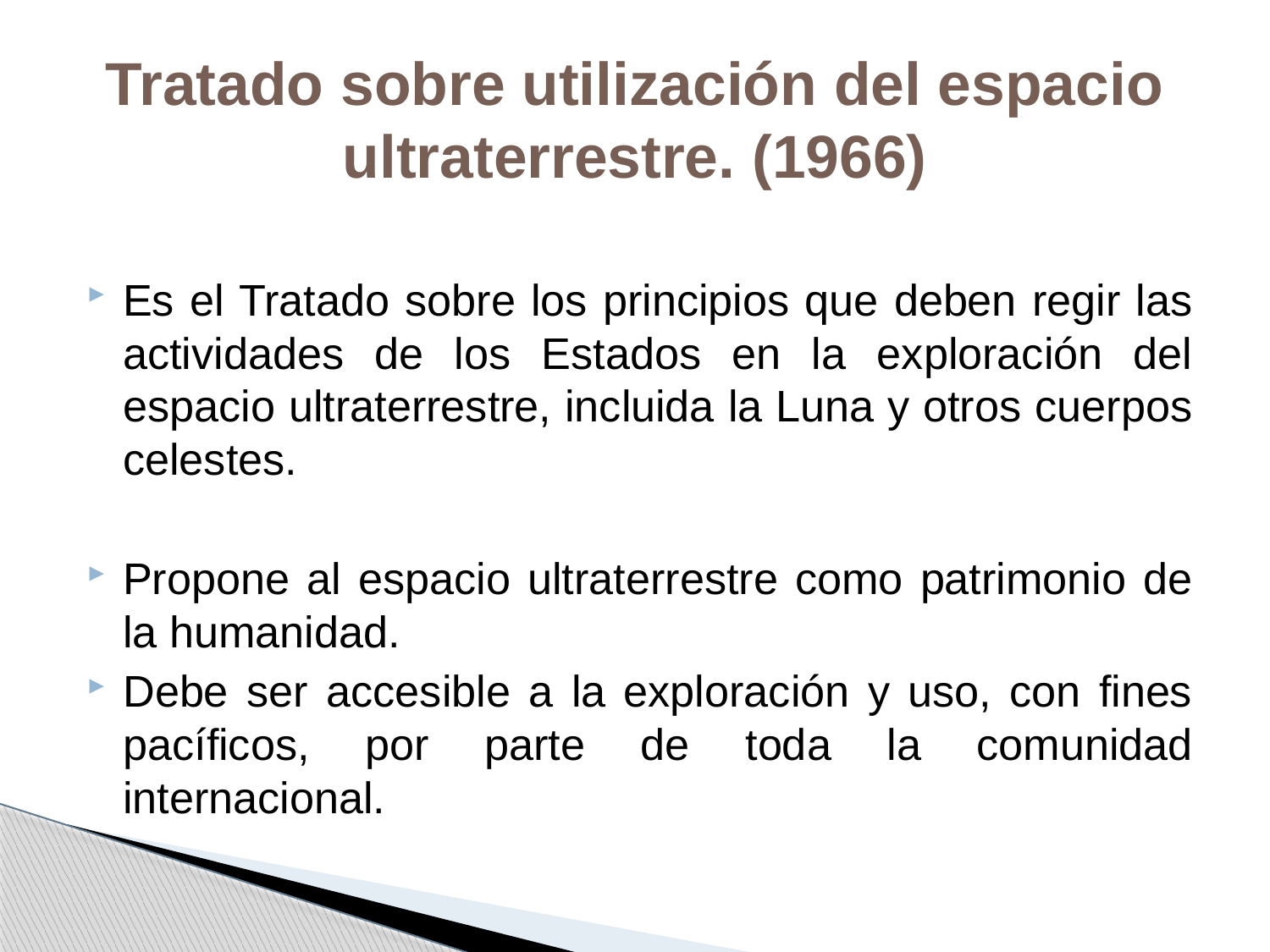

# Tratado sobre utilización del espacio ultraterrestre. (1966)

Es el Tratado sobre los principios que deben regir las actividades de los Estados en la exploración del espacio ultraterrestre, incluida la Luna y otros cuerpos celestes.

Propone al espacio ultraterrestre como patrimonio de la humanidad.
Debe ser accesible a la exploración y uso, con fines pacíficos, por parte de toda la comunidad internacional.